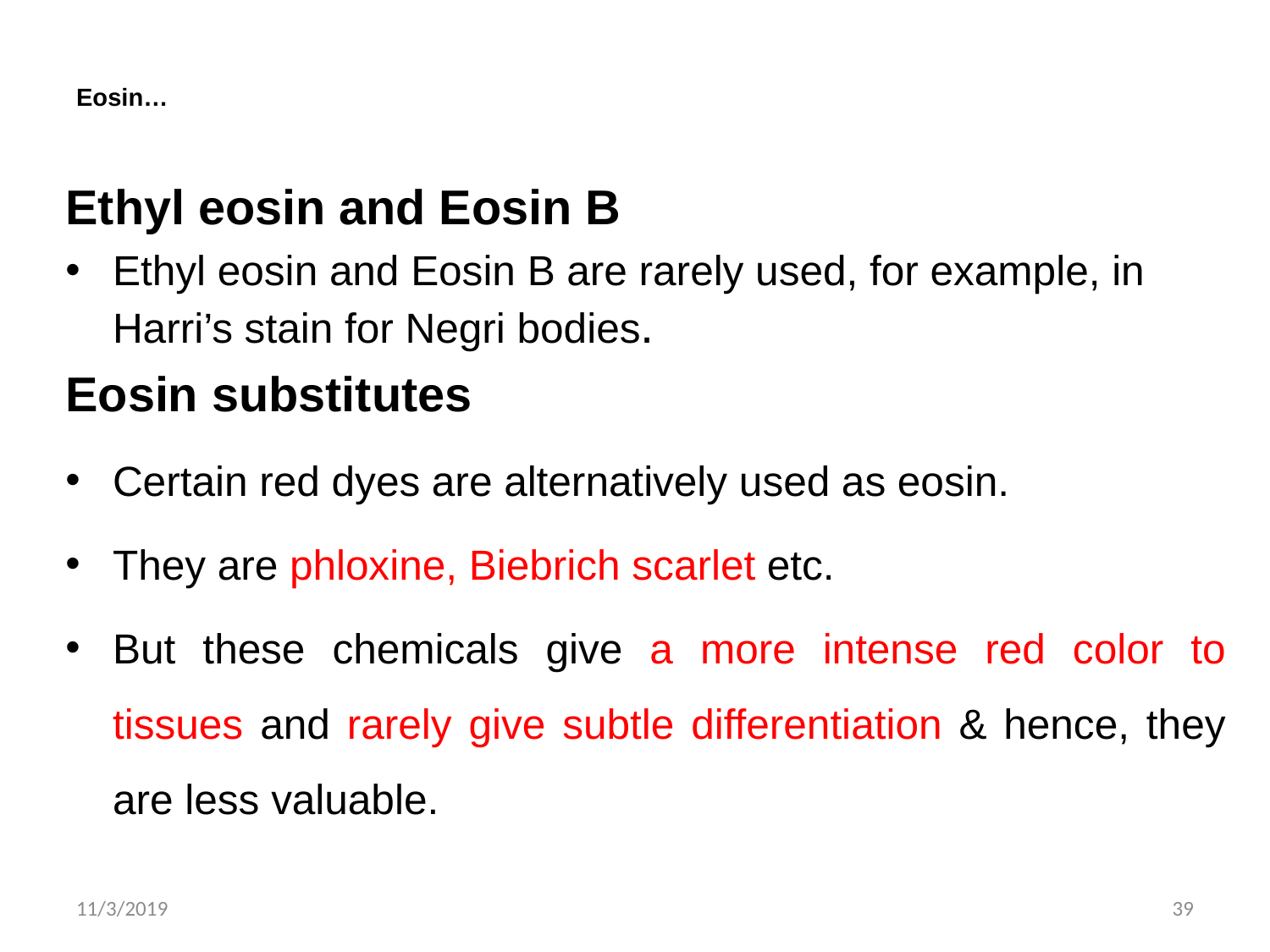

# Eosin…
Ethyl eosin and Eosin B
Ethyl eosin and Eosin B are rarely used, for example, in Harri’s stain for Negri bodies.
Eosin substitutes
Certain red dyes are alternatively used as eosin.
They are phloxine, Biebrich scarlet etc.
But these chemicals give a more intense red color to tissues and rarely give subtle differentiation & hence, they are less valuable.

11/3/2019
39